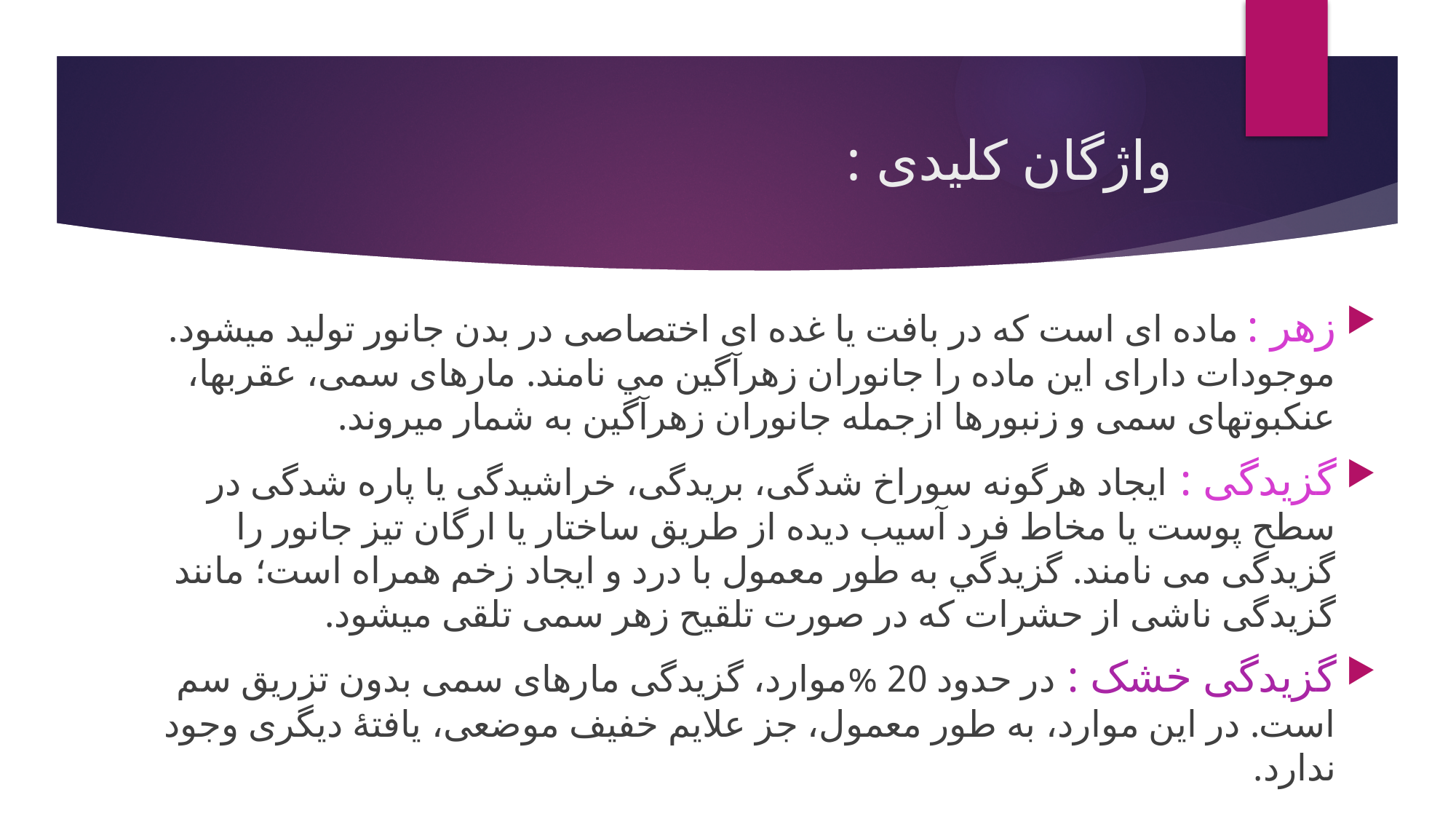

# واژگان کلیدی :
زهر : ماده ای است که در بافت یا غده ای اختصاصی در بدن جانور تولید میشود. موجودات دارای این ماده را جانوران زهرآگین مي نامند. مارهای سمی، عقربها، عنکبوتهای سمی و زنبورها ازجمله جانوران زهرآگين به شمار ميروند.
گزیدگی : ایجاد هرگونه سوراخ شدگی، بریدگی، خراشیدگی یا پاره شدگی در سطح پوست یا مخاط فرد آسیب دیده از طريق ساختار یا ارگان تیز جانور را گزیدگی می نامند. گزيدگي به طور معمول با درد و ایجاد زخم همراه است؛ مانند گزیدگی ناشی از حشرات که در صورت تلقیح زهر سمی تلقی میشود.
گزیدگی خشک : در حدود 20 %موارد، گزیدگی مارهای سمی بدون تزریق سم است. در اين موارد، به طور معمول، جز علایم خفیف موضعی، یافتۀ دیگری وجود ندارد.